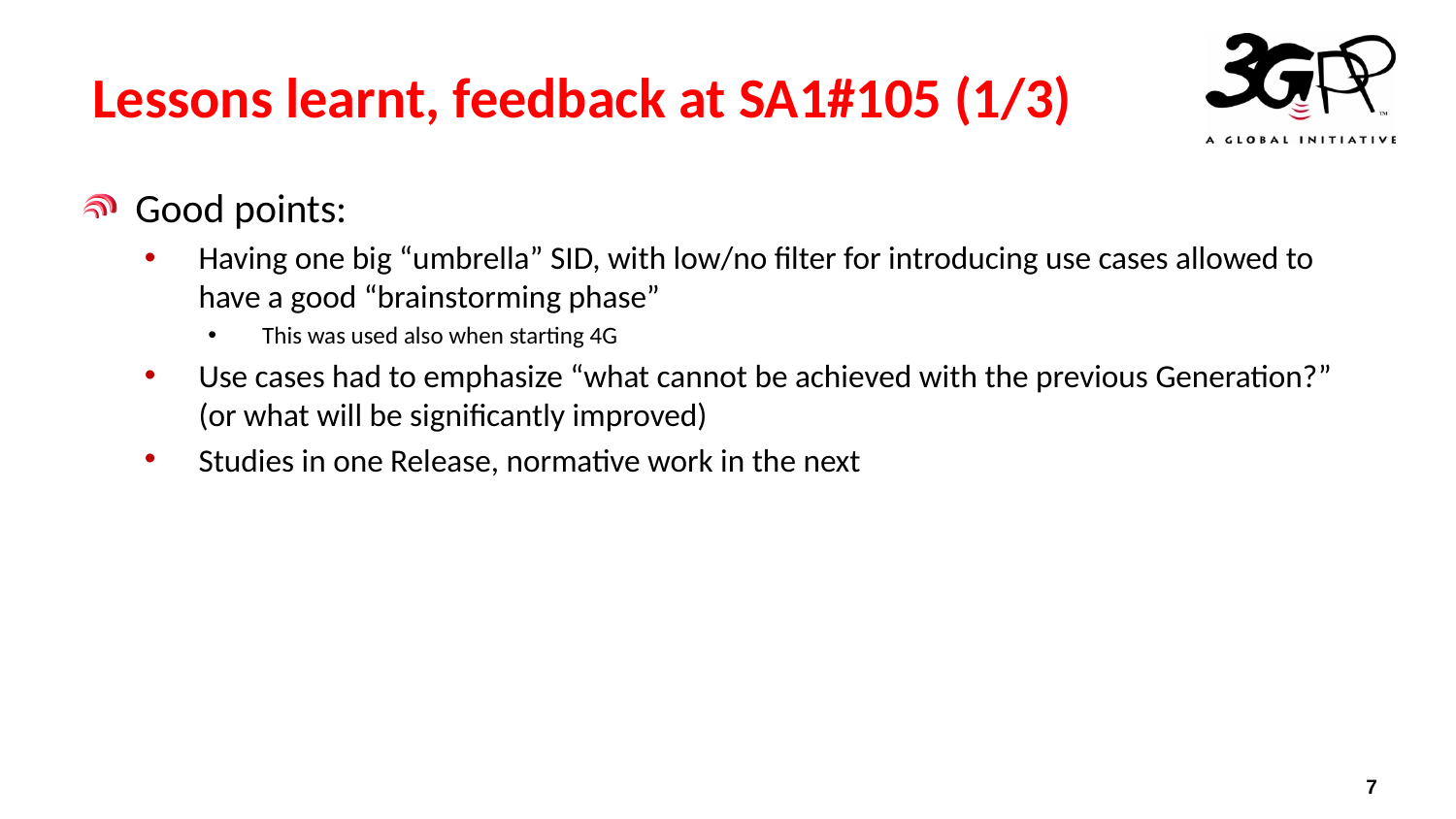

# Lessons learnt, feedback at SA1#105 (1/3)
Good points:
Having one big “umbrella” SID, with low/no filter for introducing use cases allowed to have a good “brainstorming phase”
This was used also when starting 4G
Use cases had to emphasize “what cannot be achieved with the previous Generation?” (or what will be significantly improved)
Studies in one Release, normative work in the next